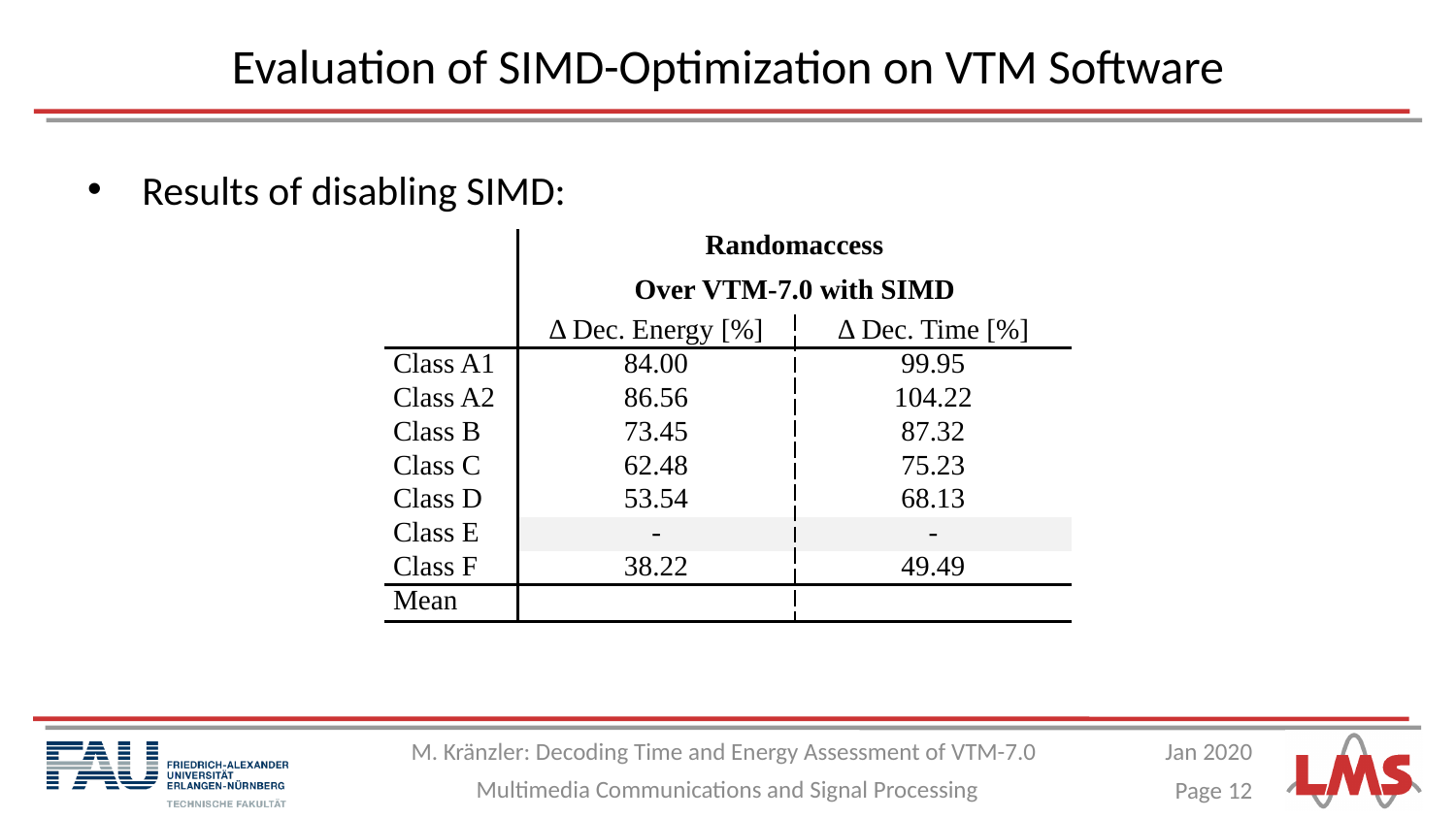

# Evaluation of SIMD-Optimization on VTM Software
Results of disabling SIMD:
|  | Randomaccess Over VTM-7.0 with SIMD |  |
| --- | --- | --- |
|  | Δ Dec. Energy [%] | Δ Dec. Time [%] |
| Class A1 | 84.00 | 99.95 |
| Class A2 | 86.56 | 104.22 |
| Class B | 73.45 | 87.32 |
| Class C | 62.48 | 75.23 |
| Class D | 53.54 | 68.13 |
| Class E | - | - |
| Class F | 38.22 | 49.49 |
| Mean |  |  |